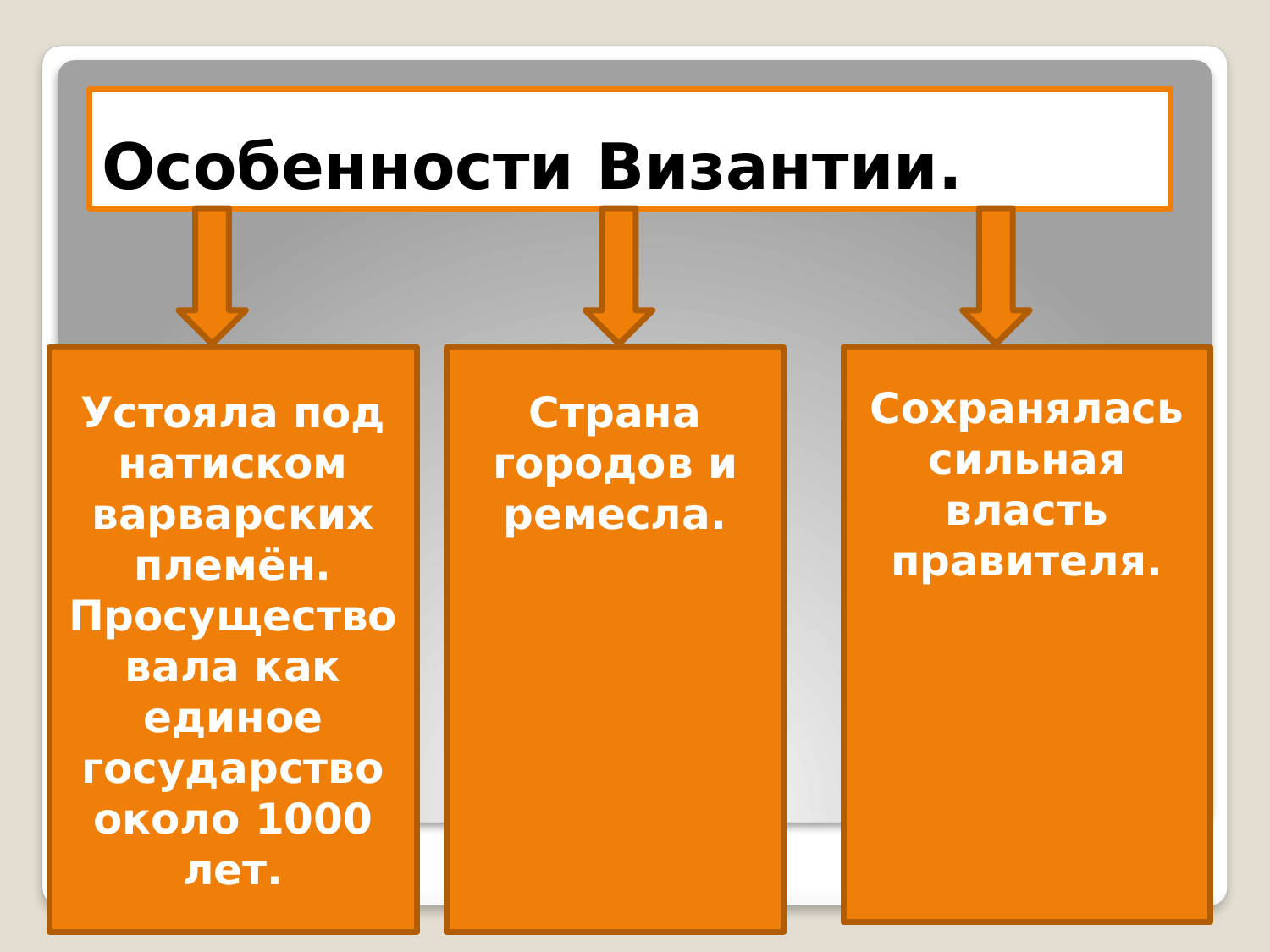

# Особенности Византии.

Устояла под натиском варварских племён. Просуществовала как единое государство около 1000 лет.
Страна городов и ремесла.

Сохранялась сильная власть правителя.